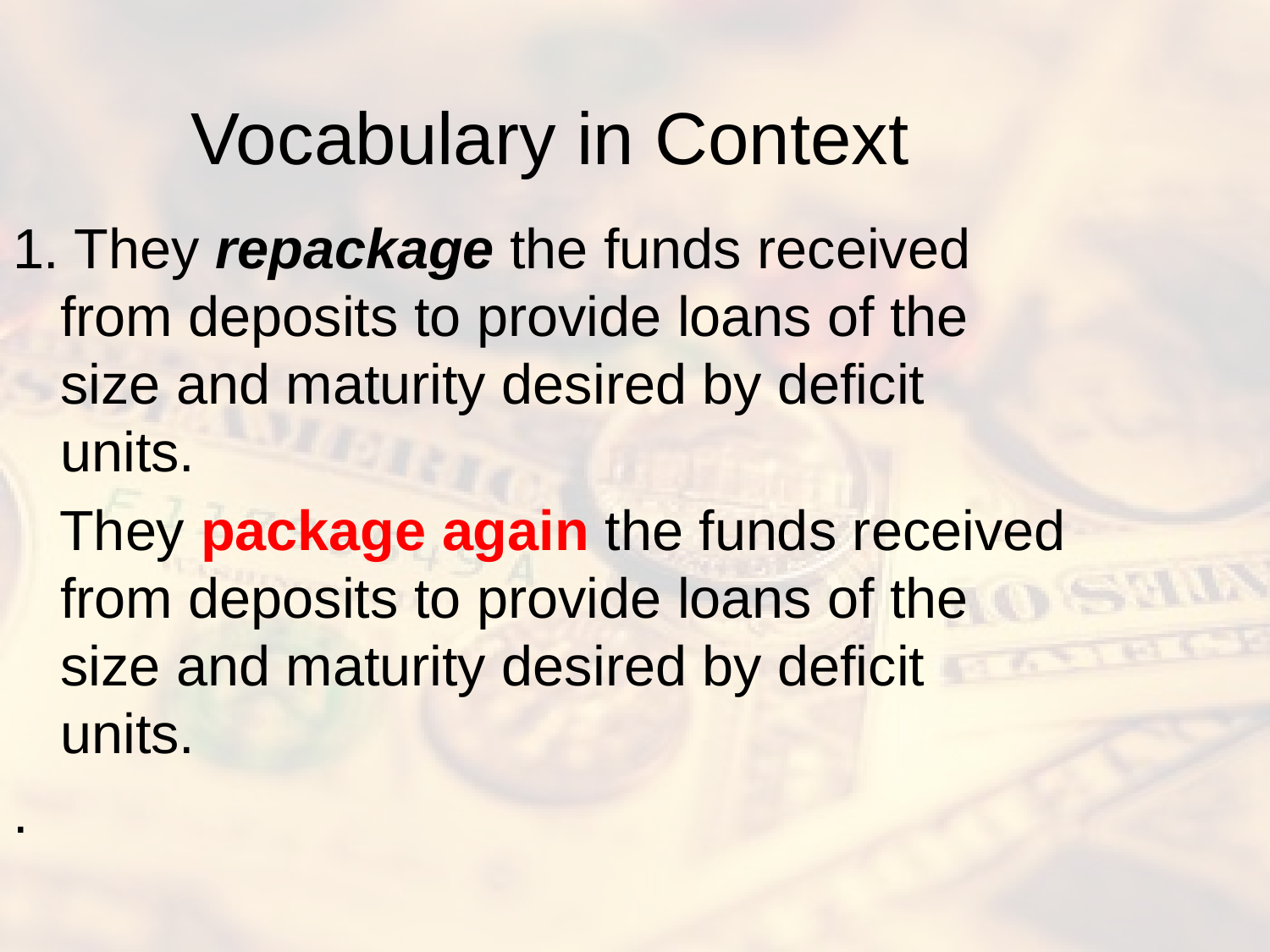

# Vocabulary in Context
1. They repackage the funds received from deposits to provide loans of the size and maturity desired by deficit units.
   They package again the funds received from deposits to provide loans of the size and maturity desired by deficit units.
.